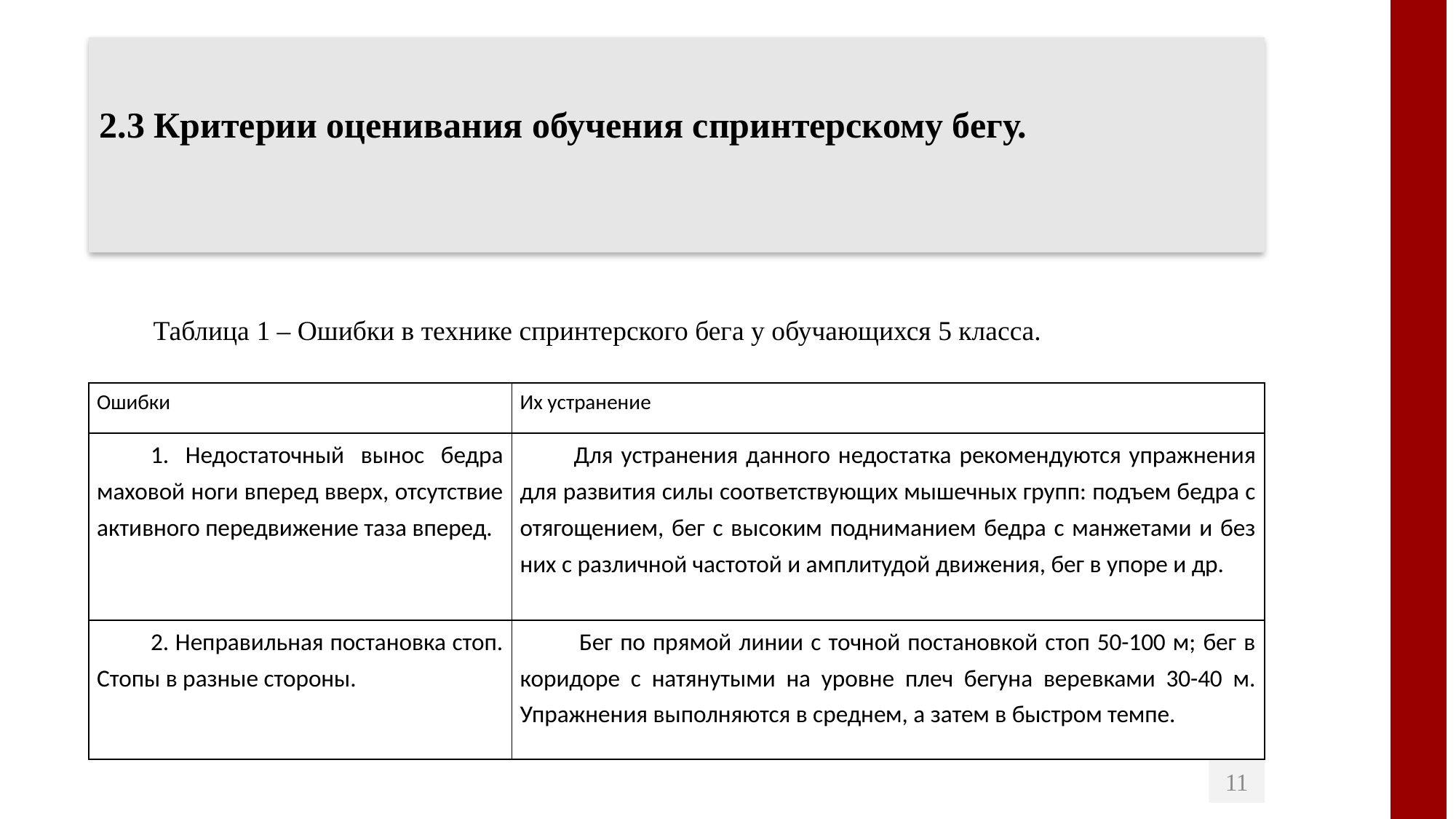

2.3 Критерии оценивания обучения спринтерскому бегу.

Таблица 1 – Ошибки в технике спринтерского бега у обучающихся 5 класса.

| Ошибки | Их устранение |
| --- | --- |
| 1. Недостаточный вынос бедра маховой ноги вперед вверх, отсутствие активного передвижение таза вперед. | Для устранения данного недостатка рекомендуются упражнения для развития силы соответствующих мышечных групп: подъем бедра с отягощением, бег с высоким подниманием бедра с манжетами и без них с различной частотой и амплитудой движения, бег в упоре и др. |
| 2. Неправильная постановка стоп. Стопы в разные стороны. | Бег по прямой линии с точной постановкой стоп 50-100 м; бег в коридоре с натянутыми на уровне плеч бегуна веревками 30-40 м. Упражнения выполняются в среднем, а затем в быстром темпе. |
11